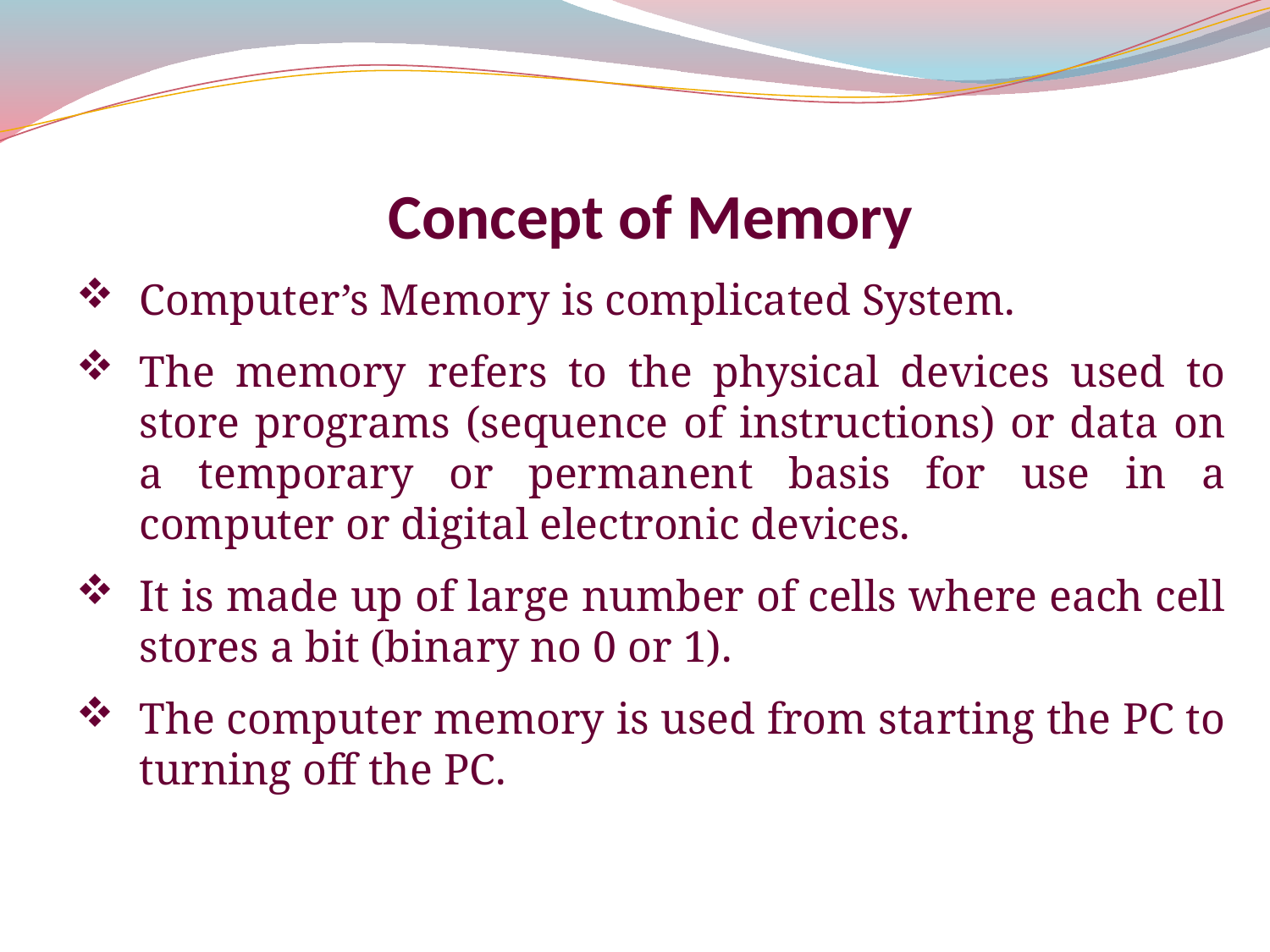

Concept of Memory
Computer’s Memory is complicated System.
The memory refers to the physical devices used to store programs (sequence of instructions) or data on a temporary or permanent basis for use in a computer or digital electronic devices.
It is made up of large number of cells where each cell stores a bit (binary no 0 or 1).
The computer memory is used from starting the PC to turning off the PC.